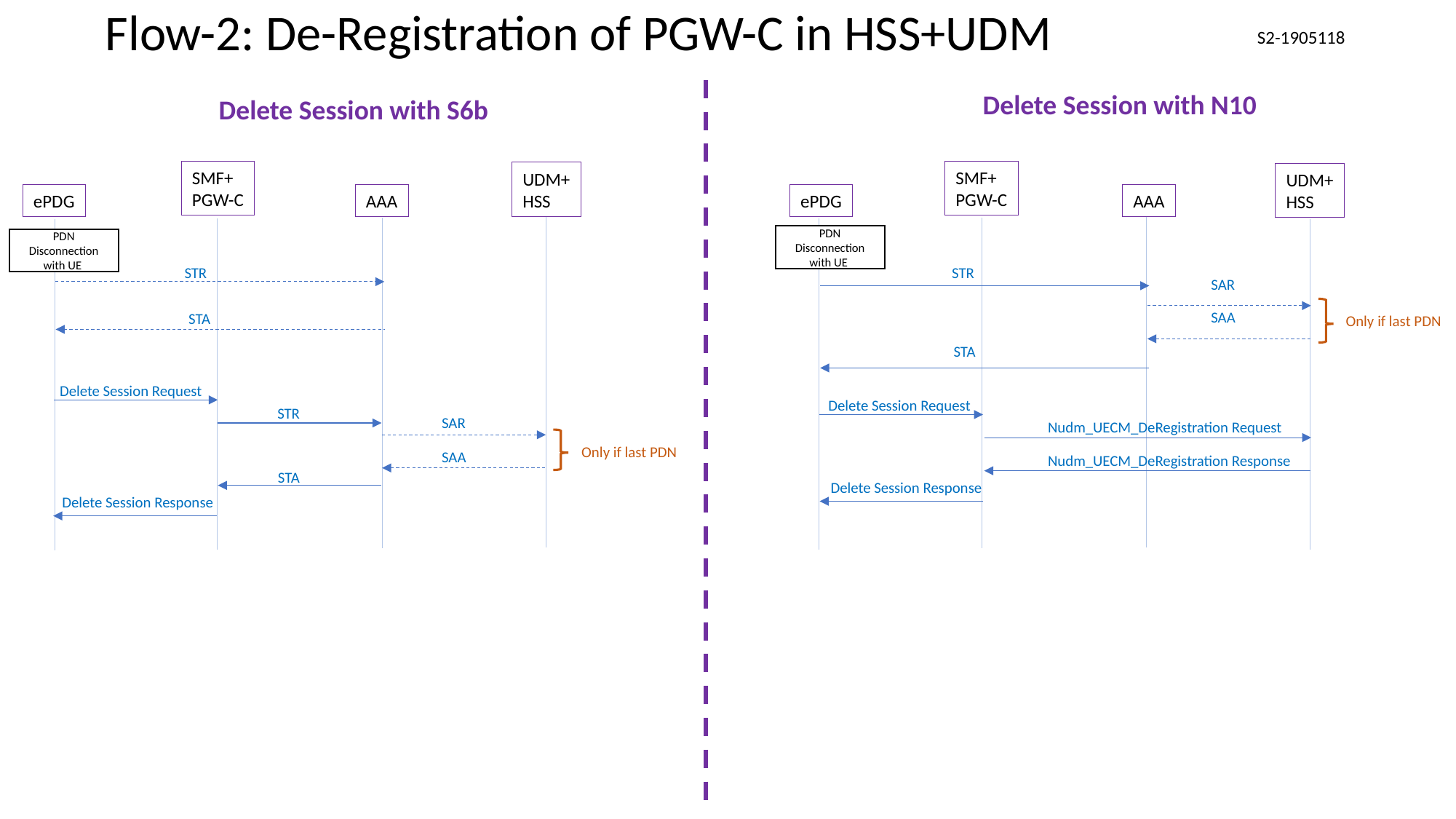

Flow-2: De-Registration of PGW-C in HSS+UDM
Delete Session with N10
Delete Session with S6b
SMF+
PGW-C
SMF+
PGW-C
UDM+
HSS
UDM+
HSS
AAA
AAA
ePDG
ePDG
PDN Disconnection with UE
PDN Disconnection with UE
STR
STR
SAR

SAA
STA
Only if last PDN
STA
Delete Session Request
Delete Session Request
STR
SAR
Nudm_UECM_DeRegistration Request

Only if last PDN
SAA
Nudm_UECM_DeRegistration Response

STA
Delete Session Response
Delete Session Response